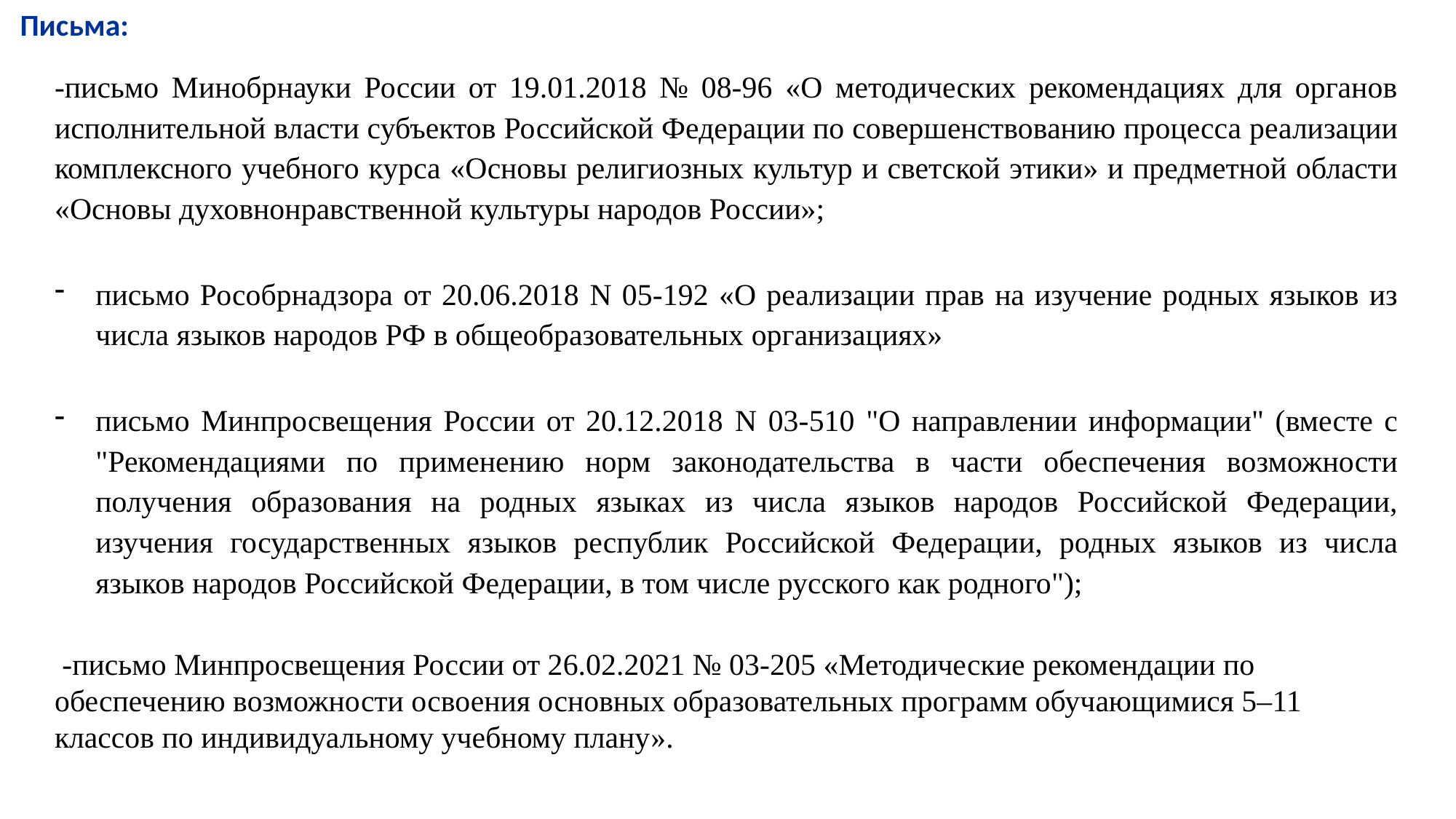

# Письма:
-письмо Минобрнауки России от 19.01.2018 № 08-96 «О методических рекомендациях для органов исполнительной власти субъектов Российской Федерации по совершенствованию процесса реализации комплексного учебного курса «Основы религиозных культур и светской этики» и предметной области «Основы духовнонравственной культуры народов России»;

письмо Рособрнадзора от 20.06.2018 N 05-192 «О реализации прав на изучение родных языков из числа языков народов РФ в общеобразовательных организациях»

письмо Минпросвещения России от 20.12.2018 N 03-510 "О направлении информации" (вместе с "Рекомендациями по применению норм законодательства в части обеспечения возможности получения образования на родных языках из числа языков народов Российской Федерации, изучения государственных языков республик Российской Федерации, родных языков из числа языков народов Российской Федерации, в том числе русского как родного");

 -письмо Минпросвещения России от 26.02.2021 № 03-205 «Методические рекомендации по обеспечению возможности освоения основных образовательных программ обучающимися 5–11 классов по индивидуальному учебному плану».